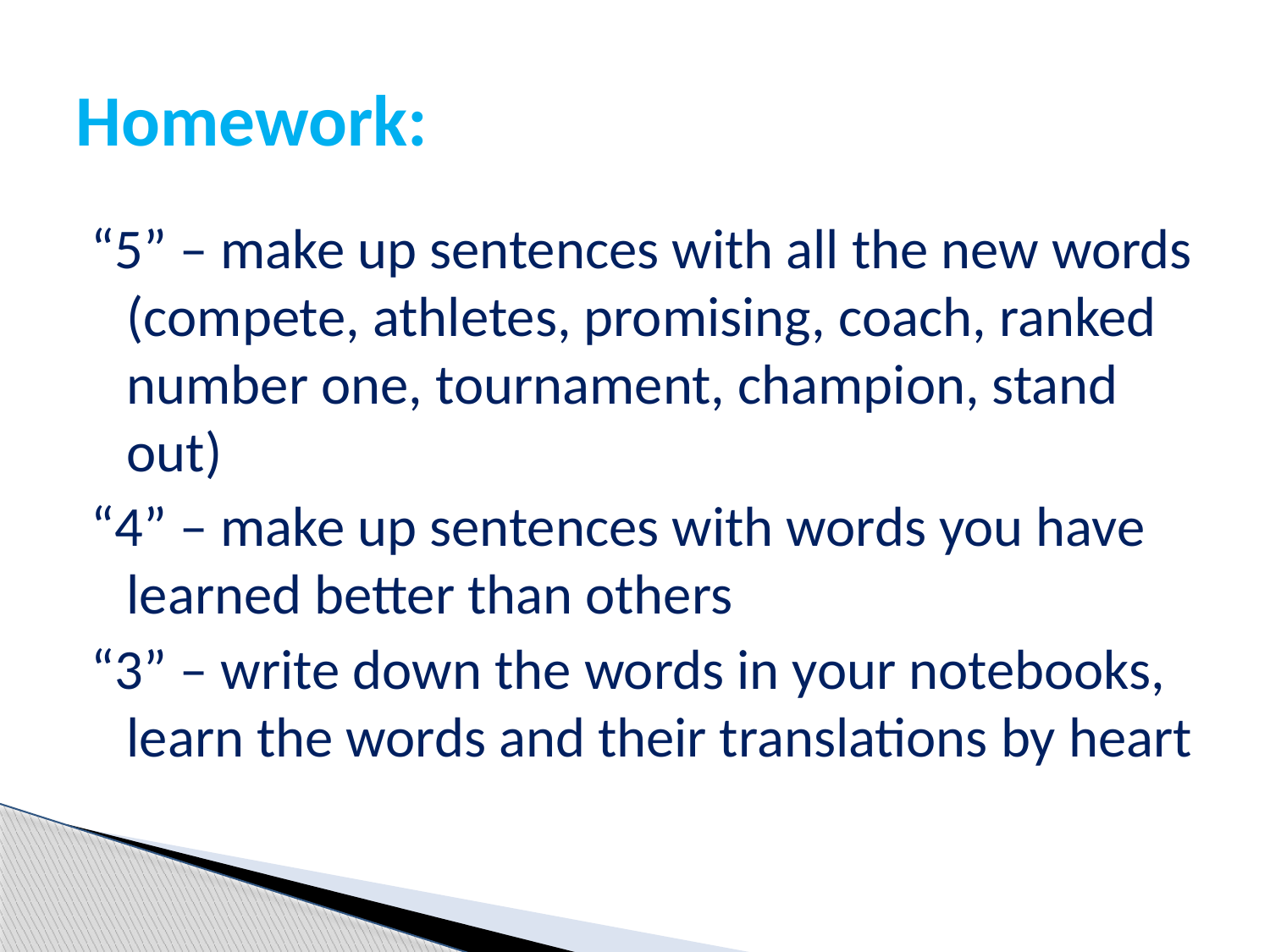

# Homework:
“5” – make up sentences with all the new words (compete, athletes, promising, coach, ranked number one, tournament, champion, stand out)
“4” – make up sentences with words you have learned better than others
“3” – write down the words in your notebooks, learn the words and their translations by heart